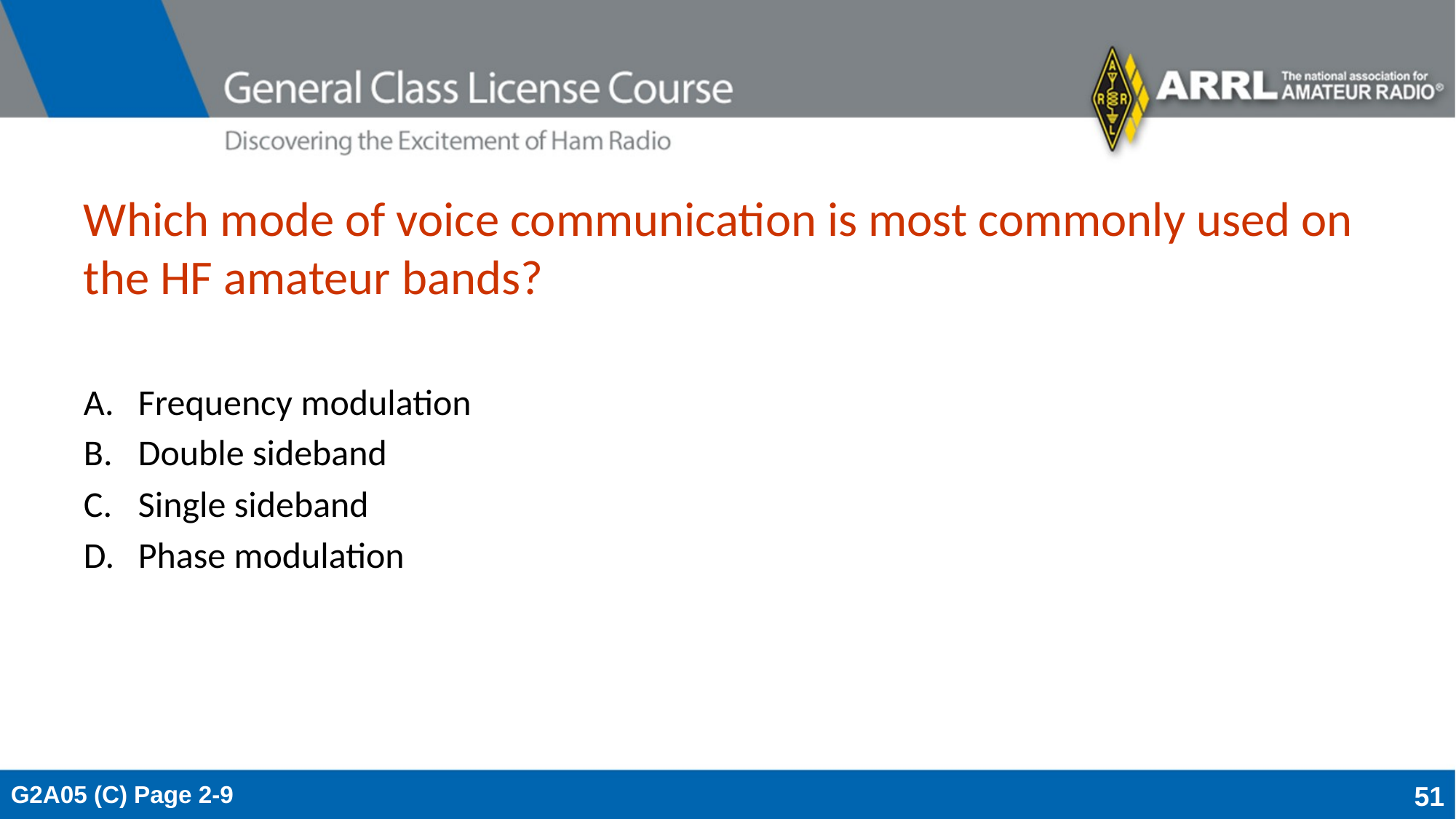

# Which mode of voice communication is most commonly used on the HF amateur bands?
Frequency modulation
Double sideband
Single sideband
Phase modulation
G2A05 (C) Page 2-9
51